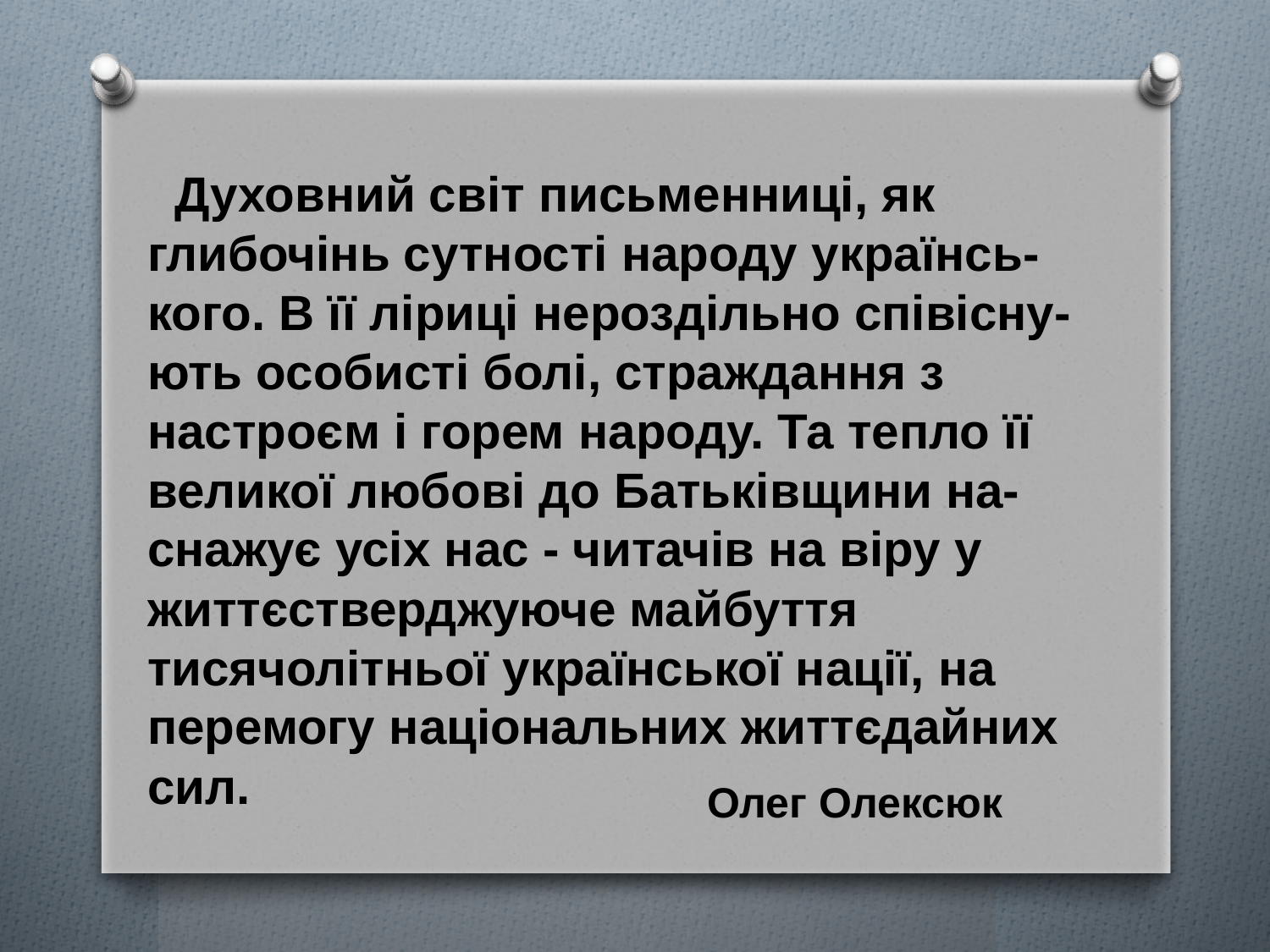

Духовний світ письменниці, як глибочінь сутності народу українсь-кого. В її ліриці нероздільно співісну-ють особисті болі, страждання з настроєм і горем народу. Та тепло її великої любові до Батьківщини на-снажує усіх нас - читачів на віру у життєстверджуюче майбуття тисячолітньої української нації, на перемогу національних життєдайних сил.
Олег Олексюк